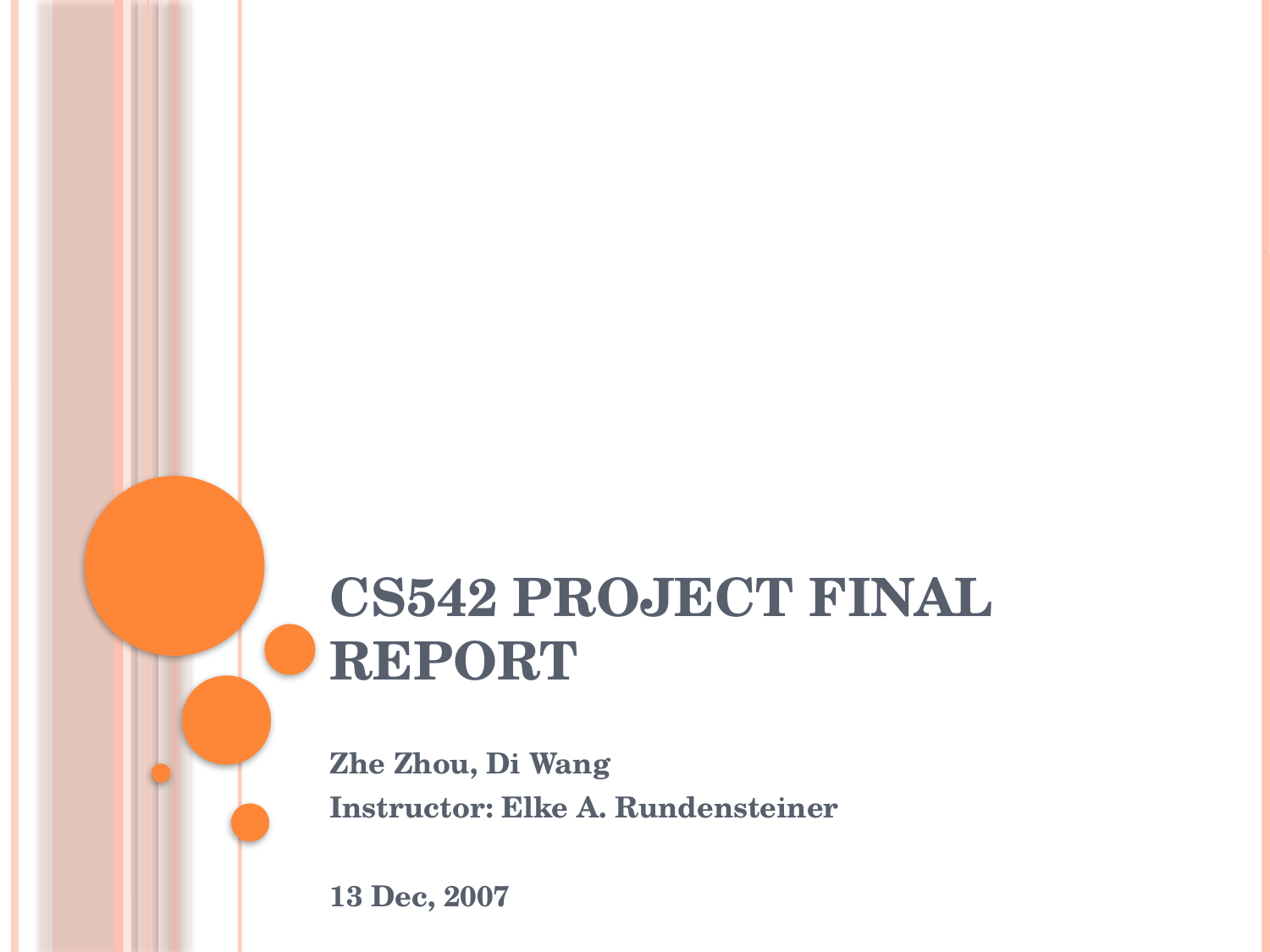

# CS542 Project Final Report

Zhe Zhou, Di Wang
Instructor: Elke A. Rundensteiner

13 Dec, 2007